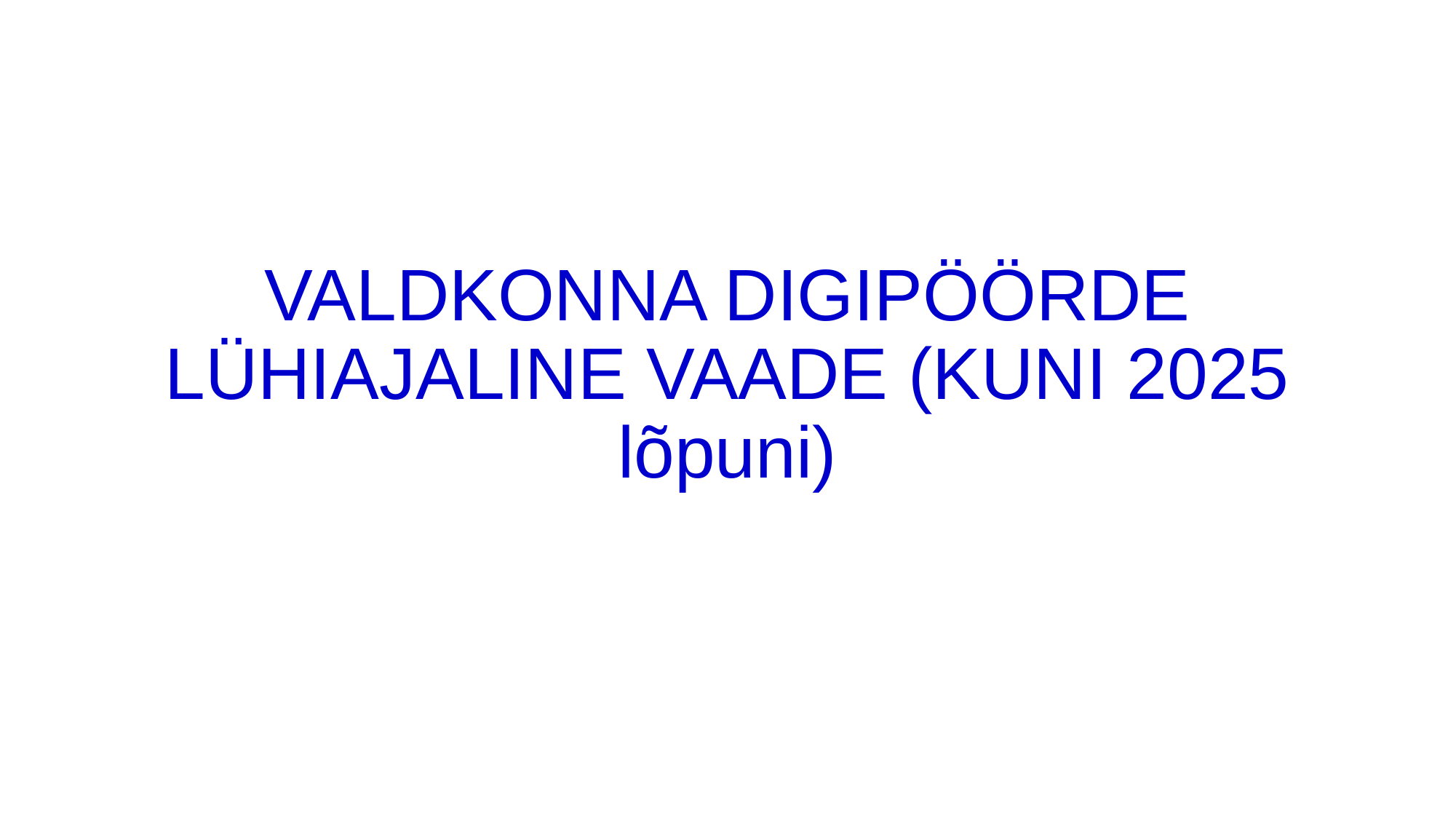

# VALDKONNA DIGIPÖÖRDE LÜHIAJALINE VAADE (KUNI 2025 lõpuni)